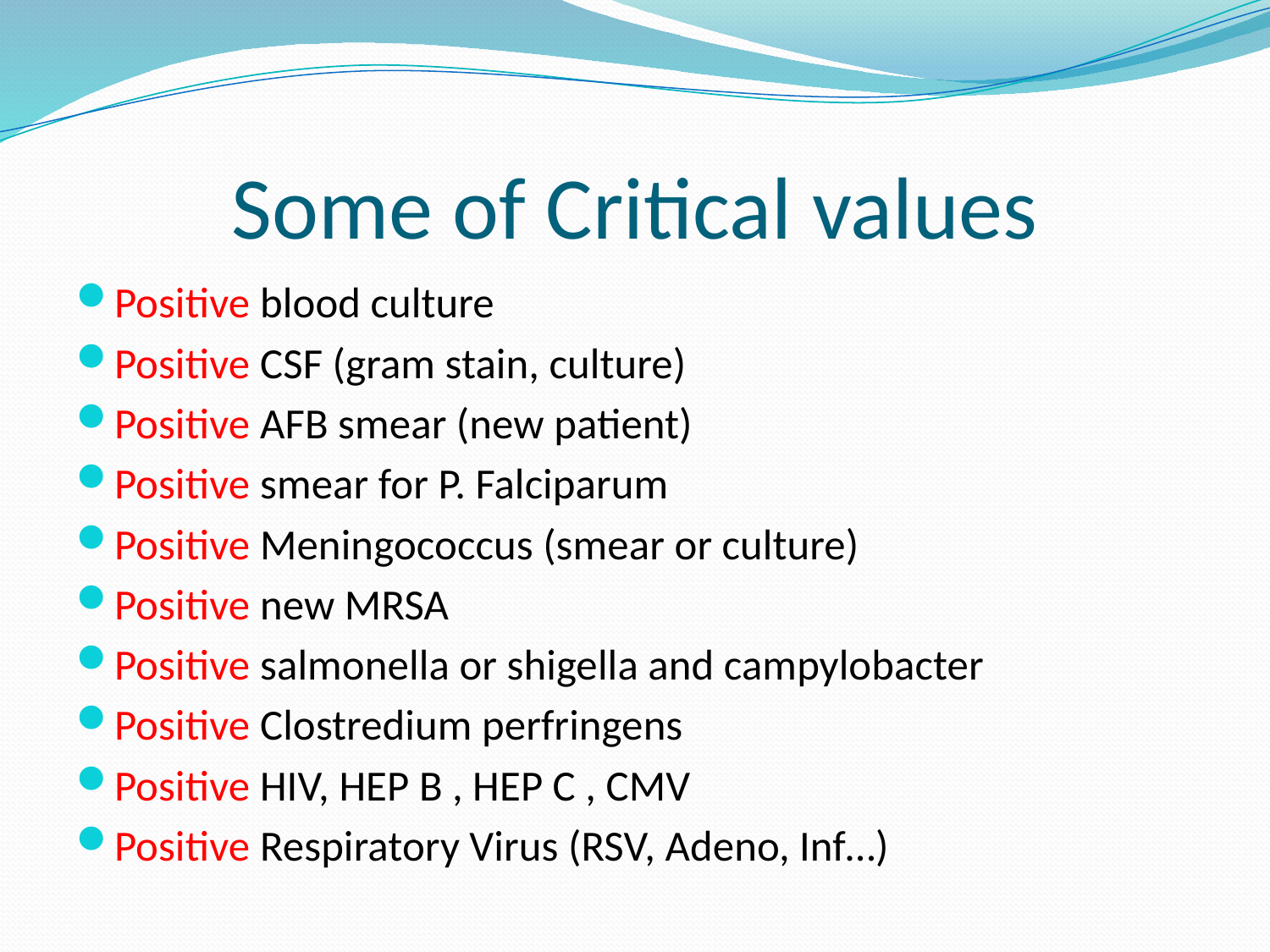

# Some of Critical values
Positive blood culture
Positive CSF (gram stain, culture)
Positive AFB smear (new patient)
Positive smear for P. Falciparum
Positive Meningococcus (smear or culture)
Positive new MRSA
Positive salmonella or shigella and campylobacter
Positive Clostredium perfringens
Positive HIV, HEP B , HEP C , CMV
Positive Respiratory Virus (RSV, Adeno, Inf…)